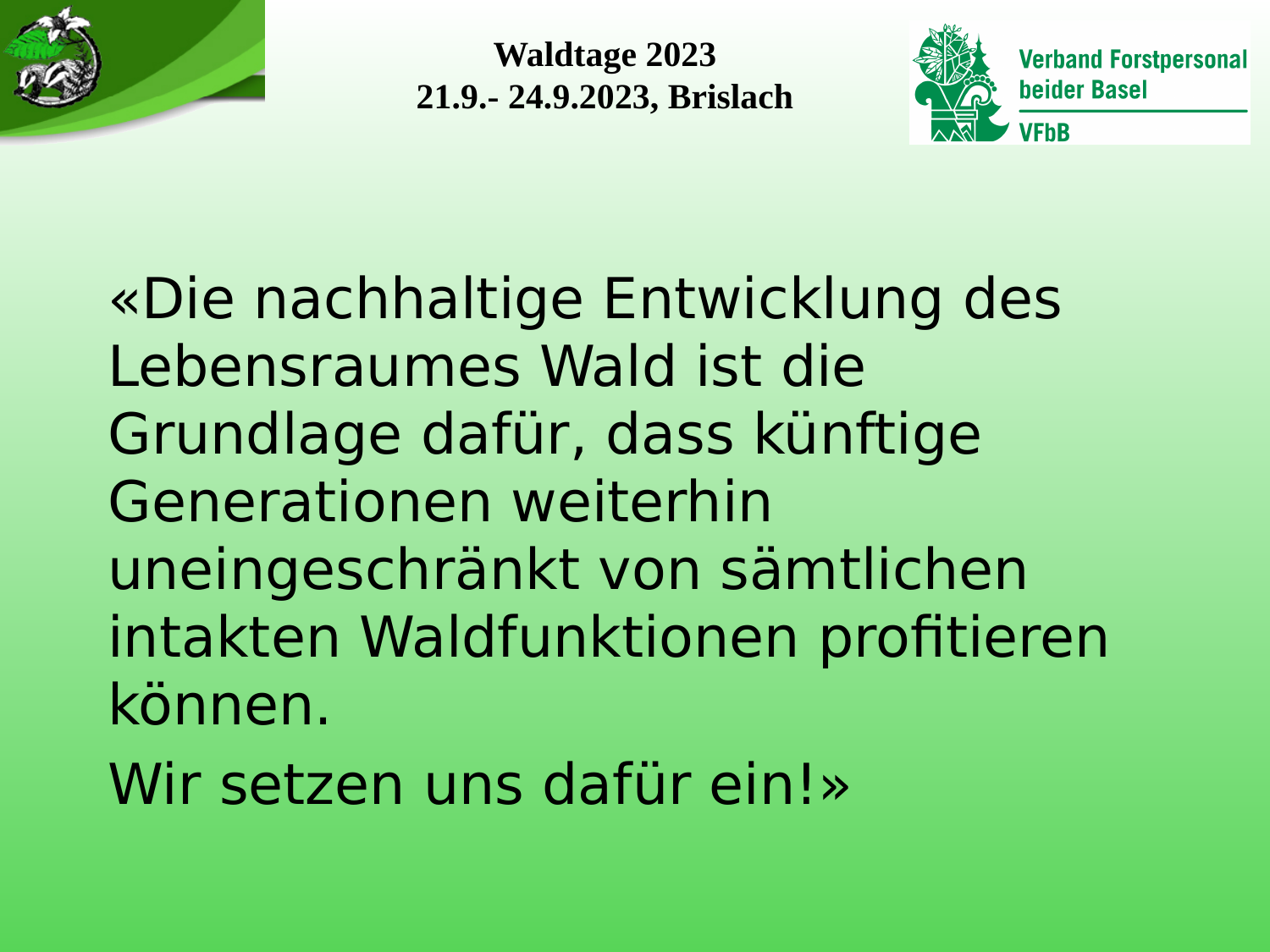

«Die nachhaltige Entwicklung des Lebensraumes Wald ist die Grundlage dafür, dass künftige Generationen weiterhin uneingeschränkt von sämtlichen intakten Waldfunktionen profitieren können.
Wir setzen uns dafür ein!»